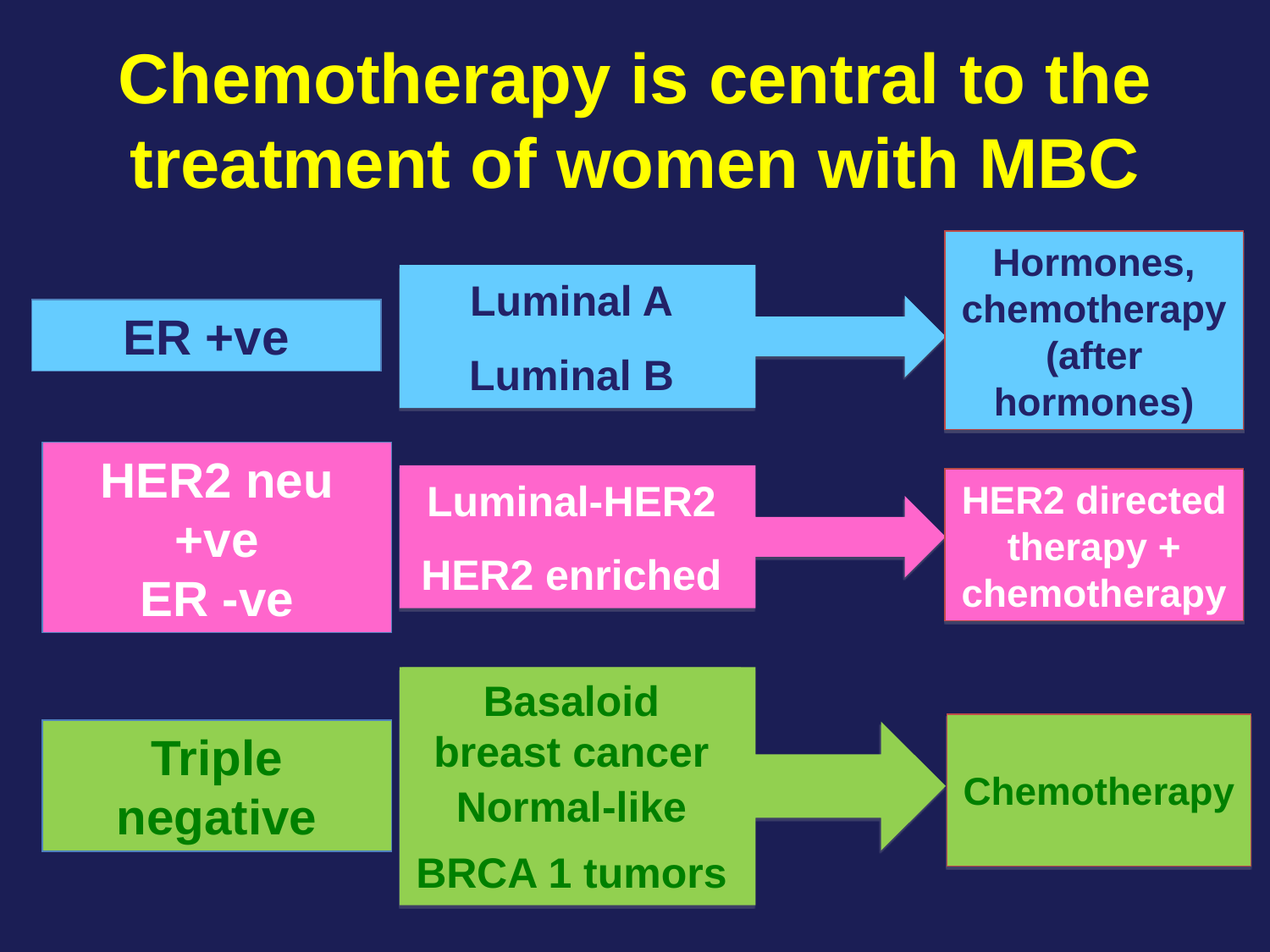

# Chemotherapy is central to the treatment of women with MBC
Hormones, chemotherapy
(after hormones)

Luminal A
ER +ve
Luminal B
HER2 neu +ve
ER -ve

Luminal-HER2
HER2 directed therapy + chemotherapy
HER2 enriched
Basaloid breast cancer

Chemotherapy

Triple negative
Normal-like
BRCA 1 tumors